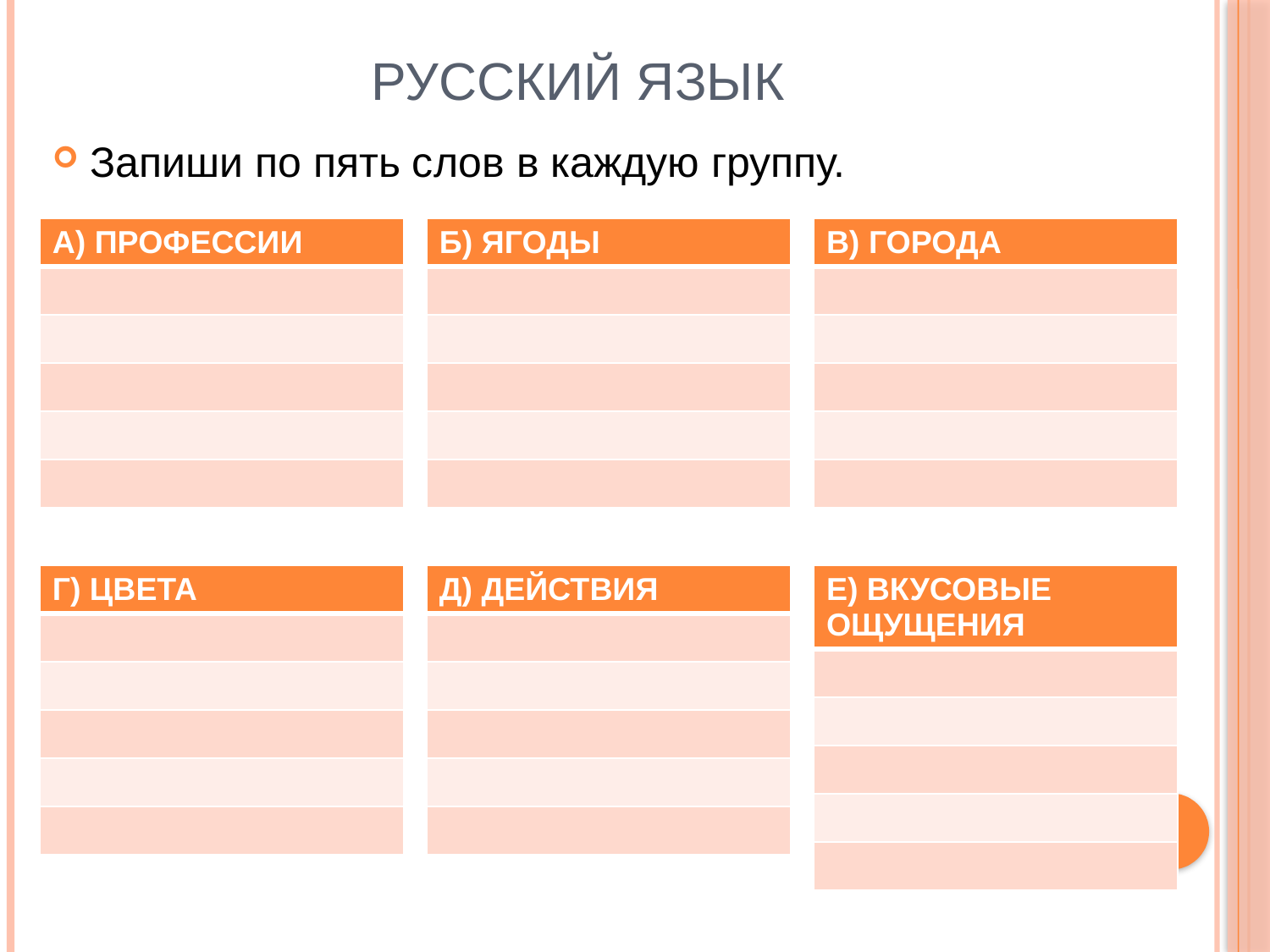

# Русский язык
Запиши по пять слов в каждую группу.

| А) ПРОФЕССИИ |
| --- |
|  |
|  |
|  |
|  |
|  |
| Б) ЯГОДЫ |
| --- |
|  |
|  |
|  |
|  |
|  |
| В) ГОРОДА |
| --- |
|  |
|  |
|  |
|  |
|  |
| Г) ЦВЕТА |
| --- |
|  |
|  |
|  |
|  |
|  |
| Д) ДЕЙСТВИЯ |
| --- |
|  |
|  |
|  |
|  |
|  |
| Е) ВКУСОВЫЕ ОЩУЩЕНИЯ |
| --- |
|  |
|  |
|  |
|  |
|  |